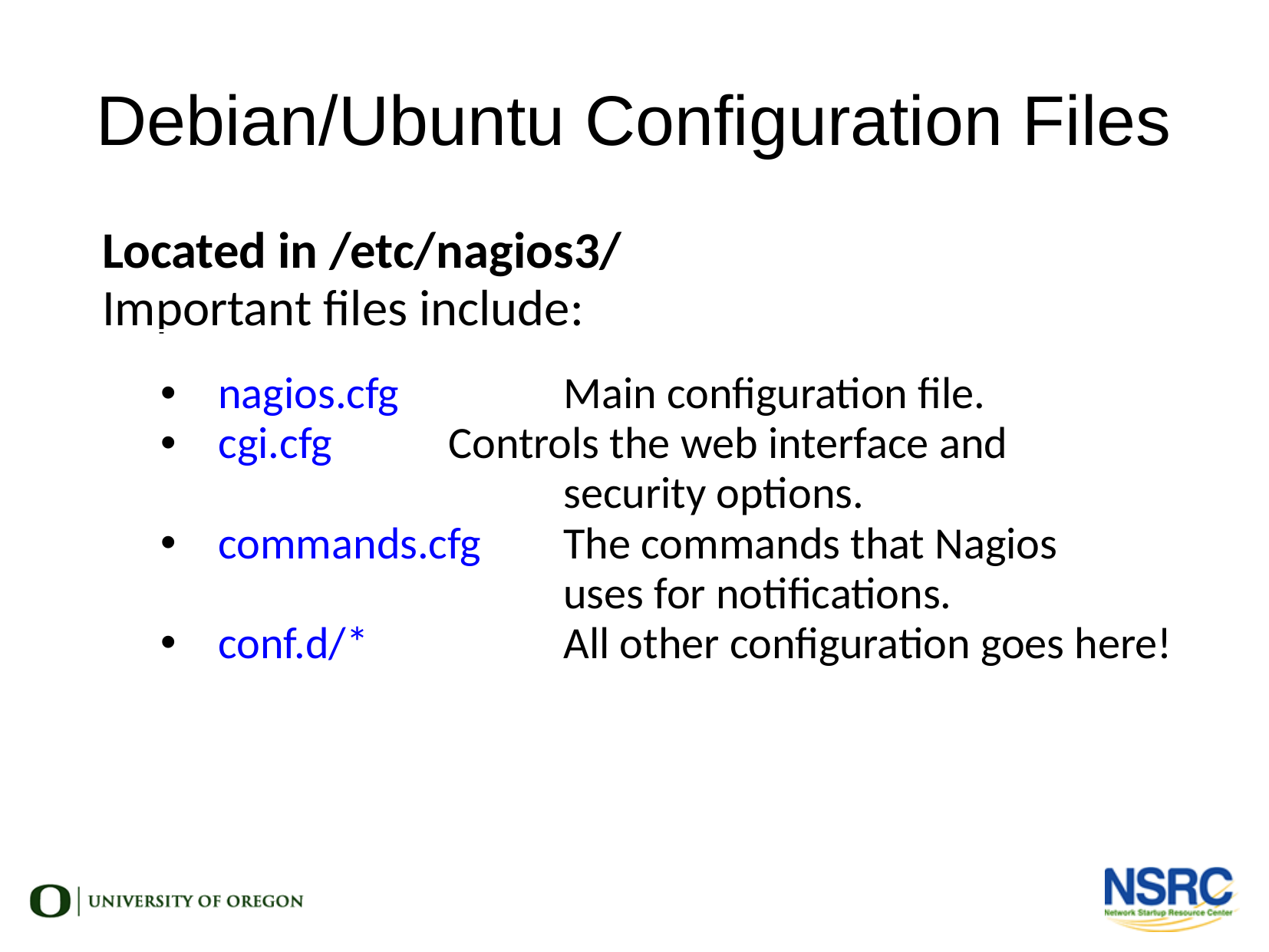

Debian/Ubuntu Configuration Files
Located in /etc/nagios3/
Important files include:
nagios.cfg		Main configuration file.
cgi.cfg		Controls the web interface and
			security options.
commands.cfg	The commands that Nagios
			uses for notifications.
conf.d/*		All other configuration goes here!